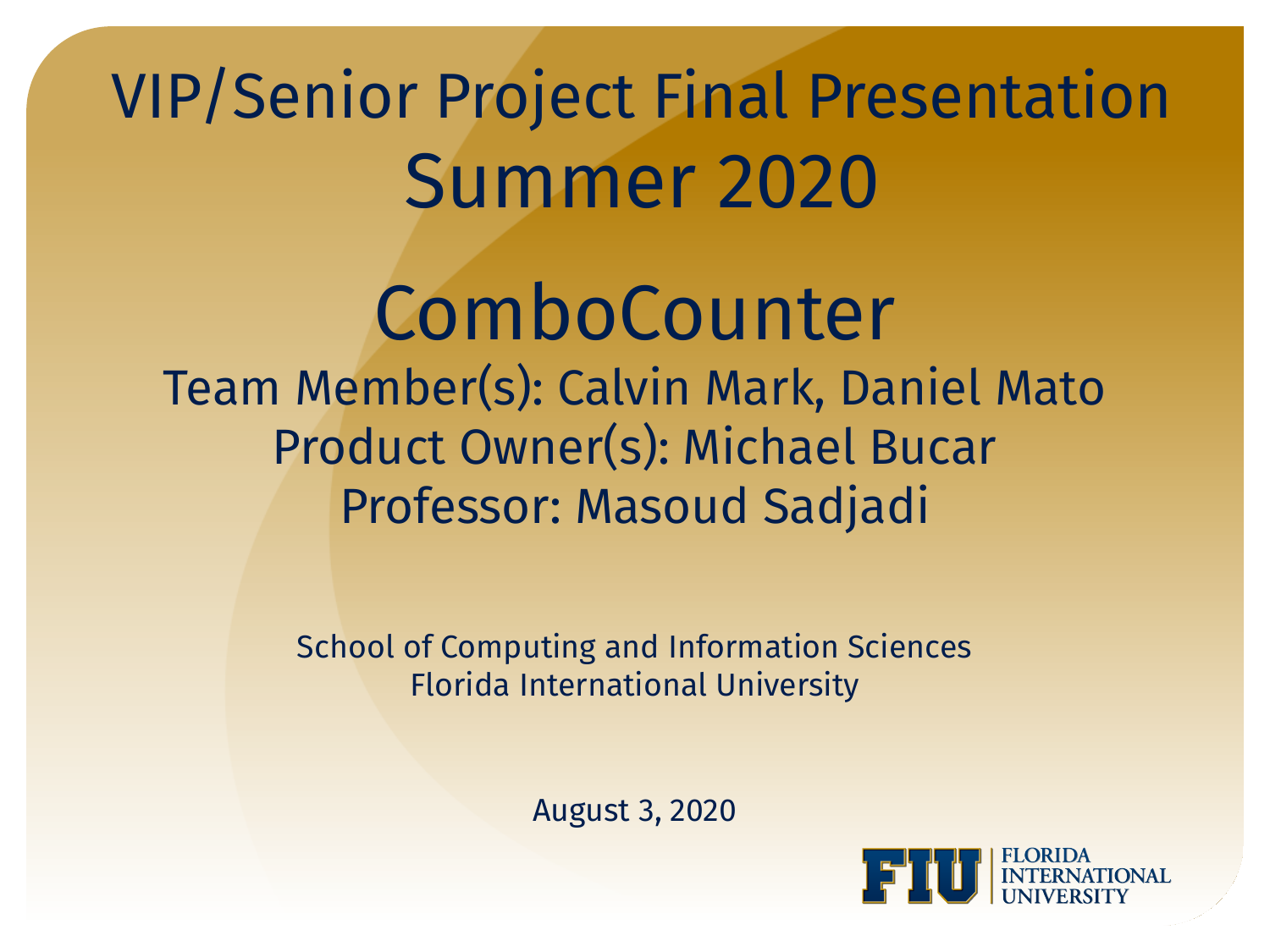

VIP/Senior Project Final Presentation
Summer 2020

# ComboCounter Team Member(s): Calvin Mark, Daniel Mato Product Owner(s): Michael Bucar Professor: Masoud Sadjadi School of Computing and Information Sciences Florida International University
August 3, 2020